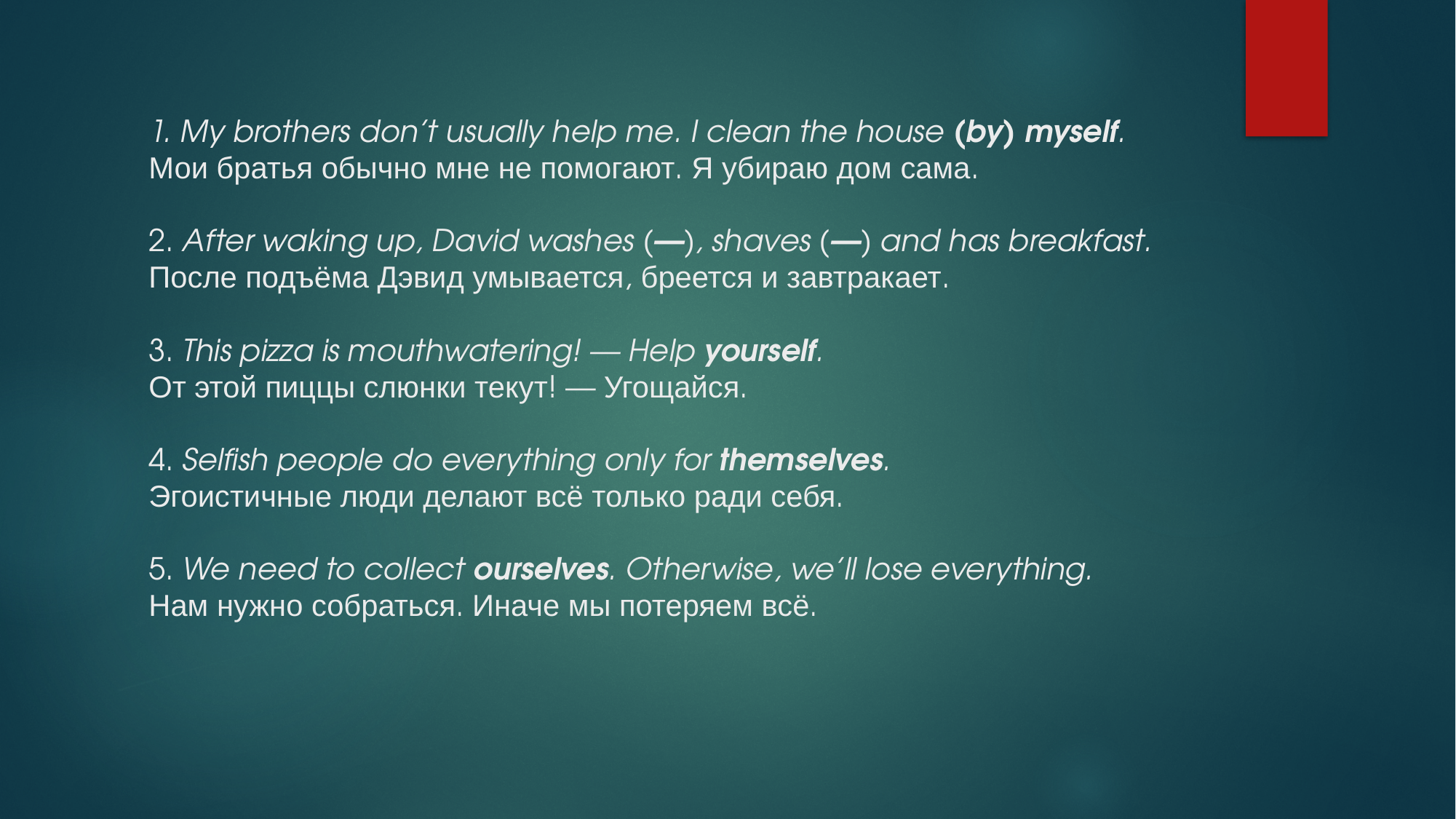

# 1. My brothers don’t usually help me. I clean the house (by) myself. Мои братья обычно мне не помогают. Я убираю дом сама. 2. After waking up, David washes (—), shaves (—) and has breakfast. После подъёма Дэвид умывается, бреется и завтракает. 3. This pizza is mouthwatering! — Help yourself. От этой пиццы слюнки текут! — Угощайся. 4. Selfish people do everything only for themselves. Эгоистичные люди делают всё только ради себя. 5. We need to collect ourselves. Otherwise, we’ll lose everything. Нам нужно собраться. Иначе мы потеряем всё.